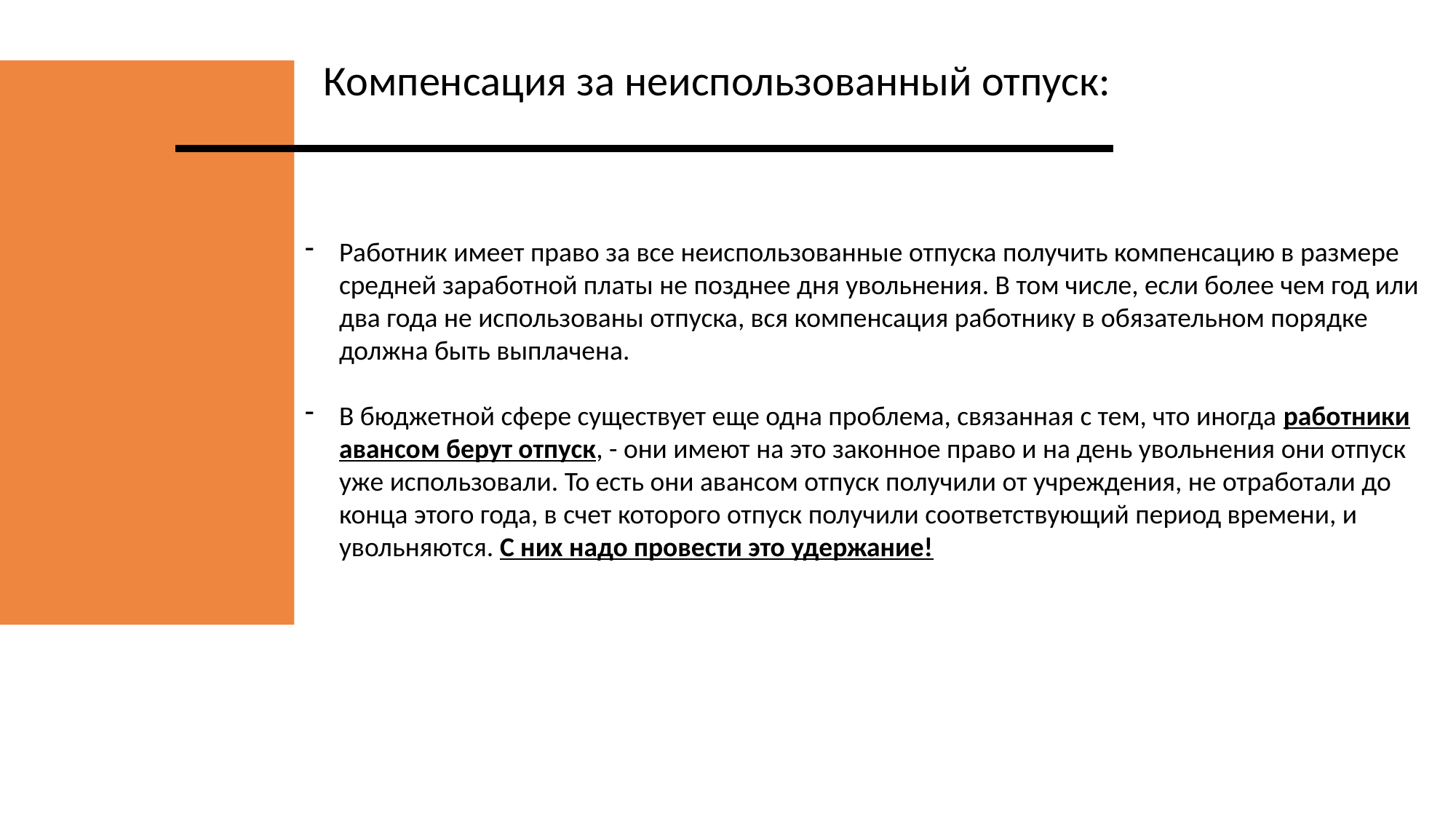

Компенсация за неиспользованный отпуск:

Работник имеет право за все неиспользованные отпуска получить компенсацию в размере средней заработной платы не позднее дня увольнения. В том числе, если более чем год или два года не использованы отпуска, вся компенсация работнику в обязательном порядке должна быть выплачена.

В бюджетной сфере существует еще одна проблема, связанная с тем, что иногда работники авансом берут отпуск, - они имеют на это законное право и на день увольнения они отпуск уже использовали. То есть они авансом отпуск получили от учреждения, не отработали до конца этого года, в счет которого отпуск получили соответствующий период времени, и увольняются. С них надо провести это удержание!